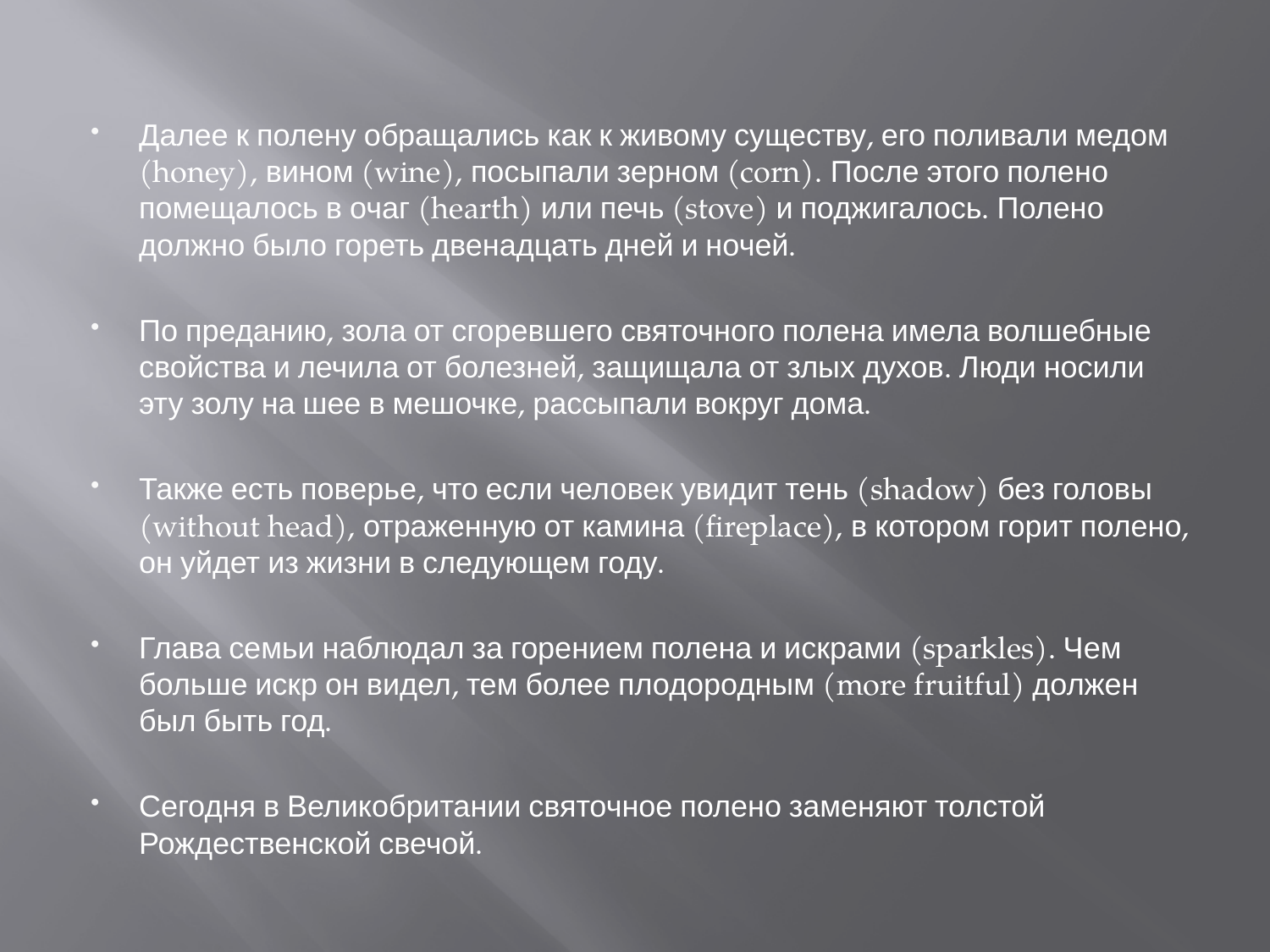

Далее к полену обращались как к живому существу, его поливали медом (honey), вином (wine), посыпали зерном (corn). После этого полено помещалось в очаг (hearth) или печь (stove) и поджигалось. Полено должно было гореть двенадцать дней и ночей.

По преданию, зола от сгоревшего святочного полена имела волшебные свойства и лечила от болезней, защищала от злых духов. Люди носили эту золу на шее в мешочке, рассыпали вокруг дома.

Также есть поверье, что если человек увидит тень (shadow) без головы (without head), отраженную от камина (fireplace), в котором горит полено, он уйдет из жизни в следующем году.

Глава семьи наблюдал за горением полена и искрами (sparkles). Чем больше искр он видел, тем более плодородным (more fruitful) должен был быть год.

Сегодня в Великобритании святочное полено заменяют толстой Рождественской свечой.